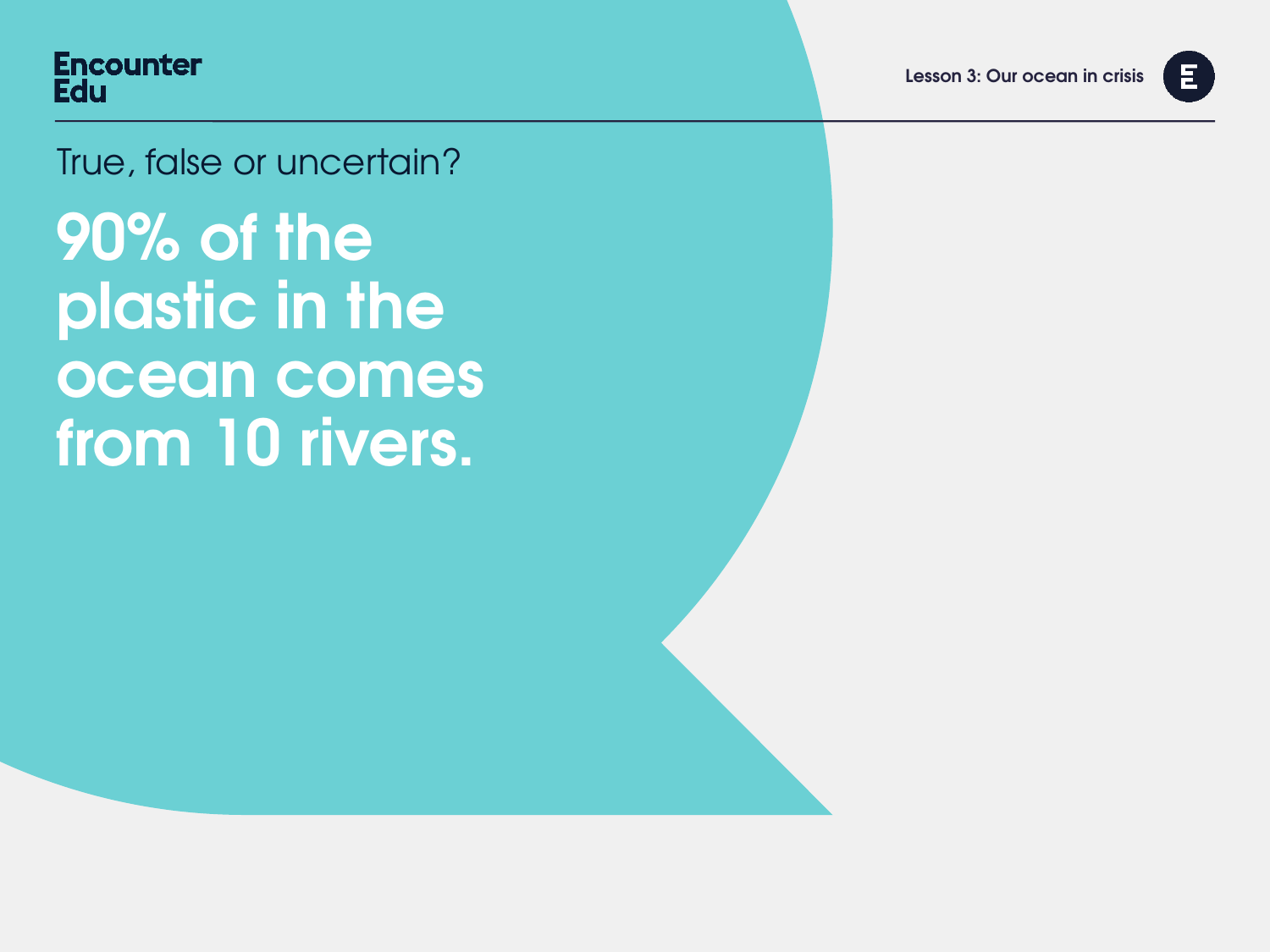

# Lesson 3: Our ocean in crisis
True, false or uncertain?

90% of the plastic in the ocean comes from 10 rivers.